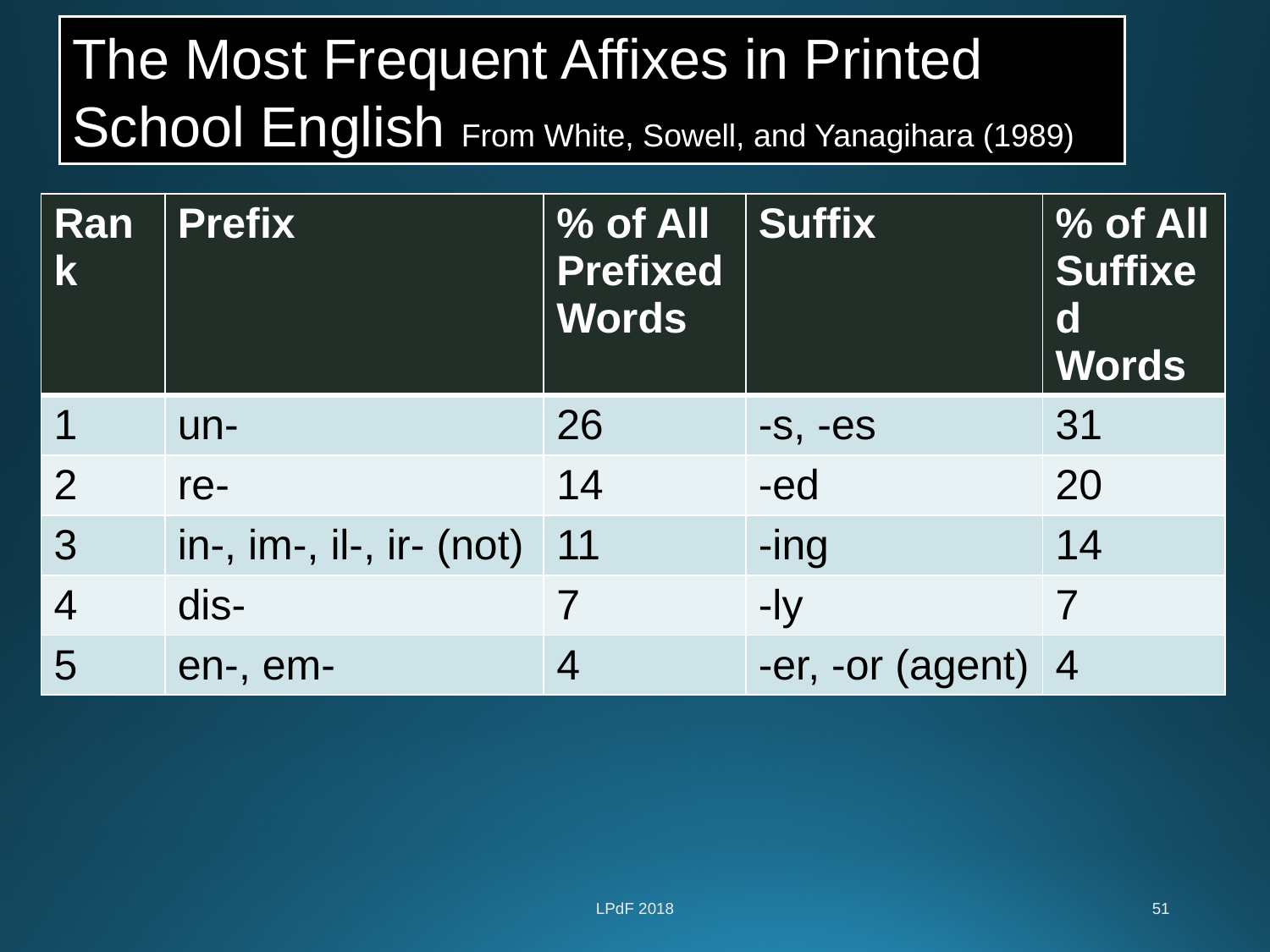

The Most Frequent Affixes in Printed School English From White, Sowell, and Yanagihara (1989)
| Rank | Prefix | % of All Prefixed Words | Suffix | % of All Suffixed Words |
| --- | --- | --- | --- | --- |
| 1 | un- | 26 | -s, -es | 31 |
| 2 | re- | 14 | -ed | 20 |
| 3 | in-, im-, il-, ir- (not) | 11 | -ing | 14 |
| 4 | dis- | 7 | -ly | 7 |
| 5 | en-, em- | 4 | -er, -or (agent) | 4 |
LPdF 2018
51